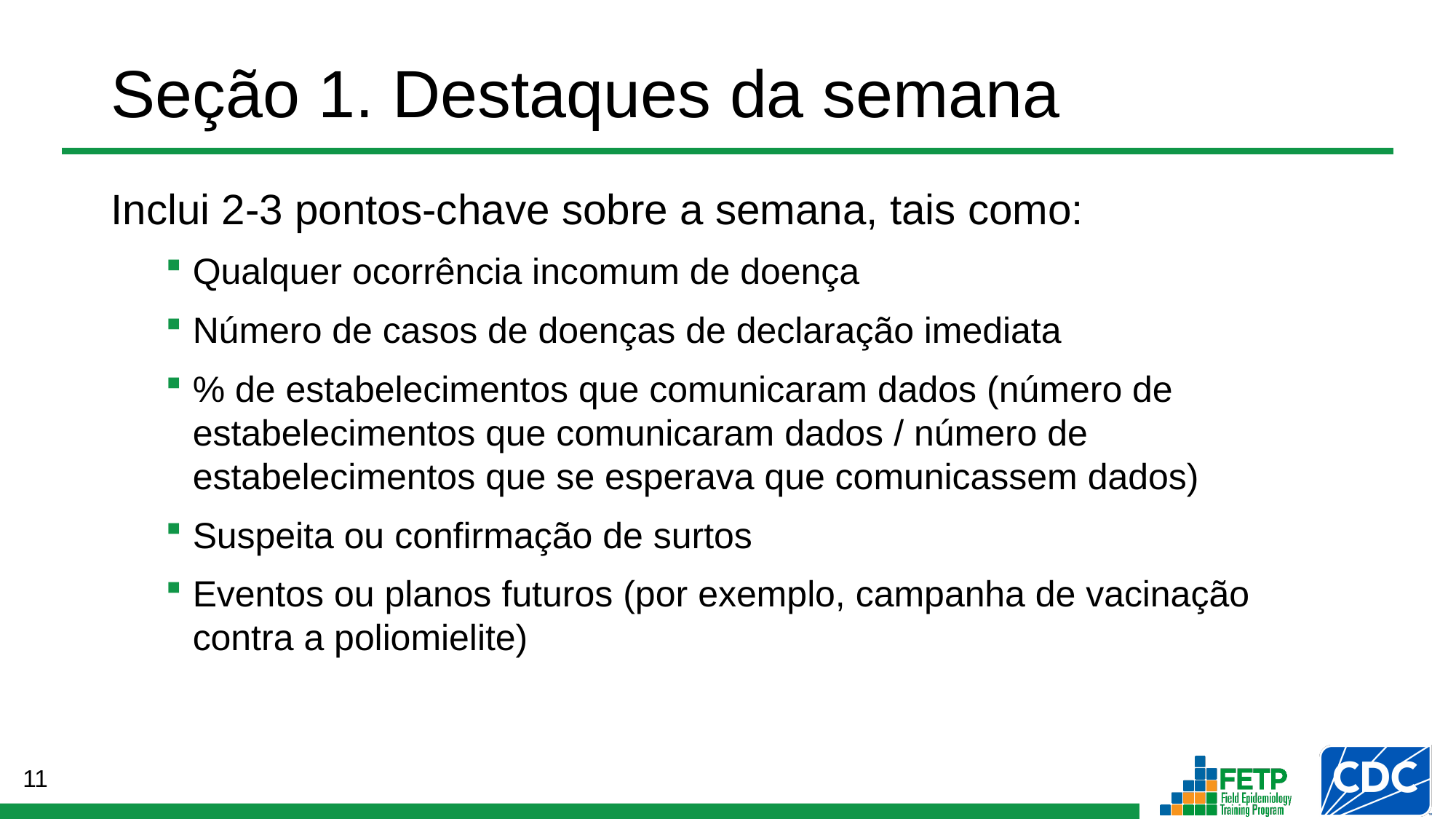

# Seção 1. Destaques da semana
Inclui 2-3 pontos-chave sobre a semana, tais como:
Qualquer ocorrência incomum de doença
Número de casos de doenças de declaração imediata
% de estabelecimentos que comunicaram dados (número de estabelecimentos que comunicaram dados / número de estabelecimentos que se esperava que comunicassem dados)
Suspeita ou confirmação de surtos
Eventos ou planos futuros (por exemplo, campanha de vacinação contra a poliomielite)